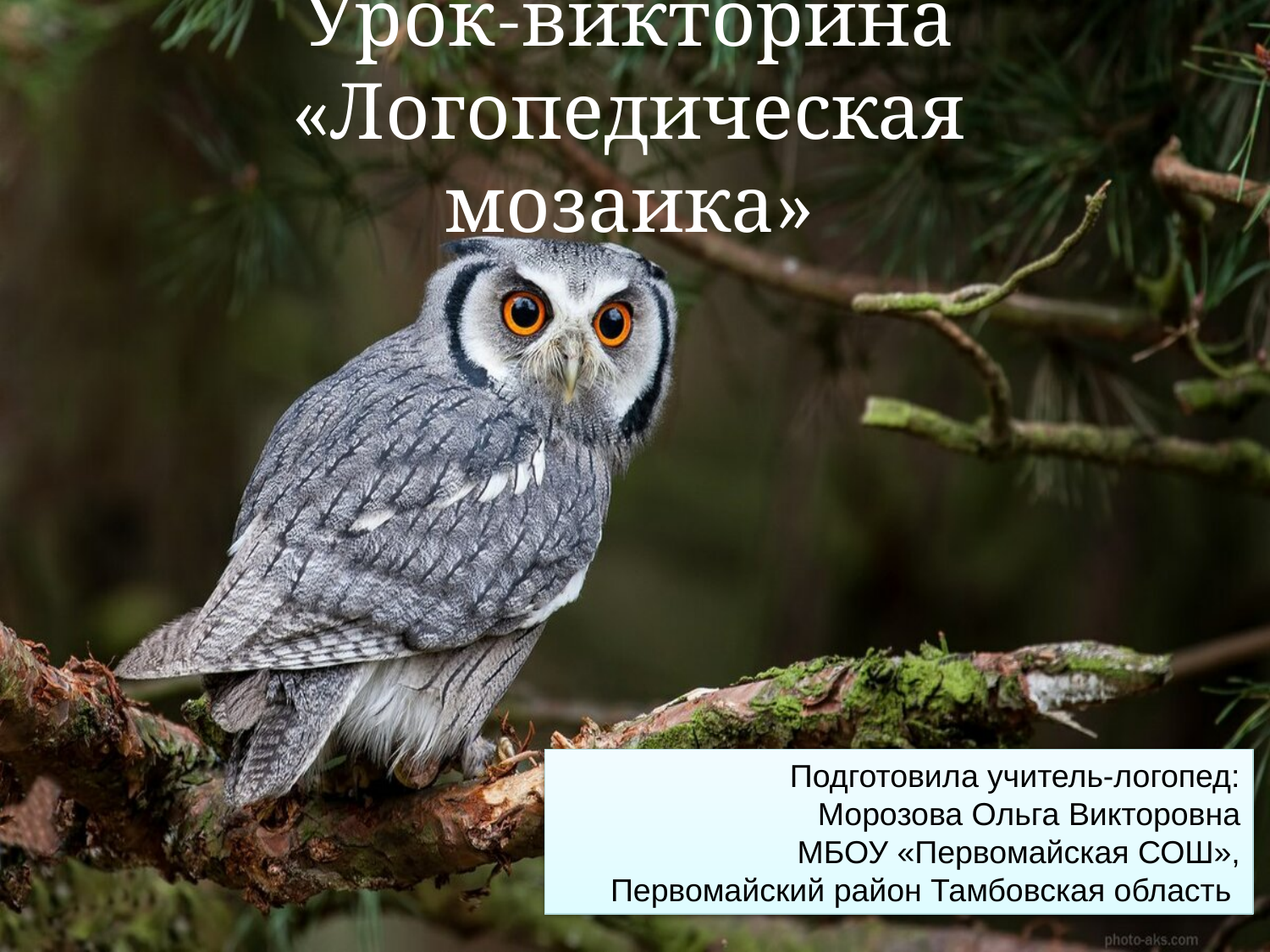

# Урок-викторина «Логопедическая мозаика»

Подготовила учитель-логопед:
 Морозова Ольга Викторовна
МБОУ «Первомайская СОШ»,
Первомайский район Тамбовская область